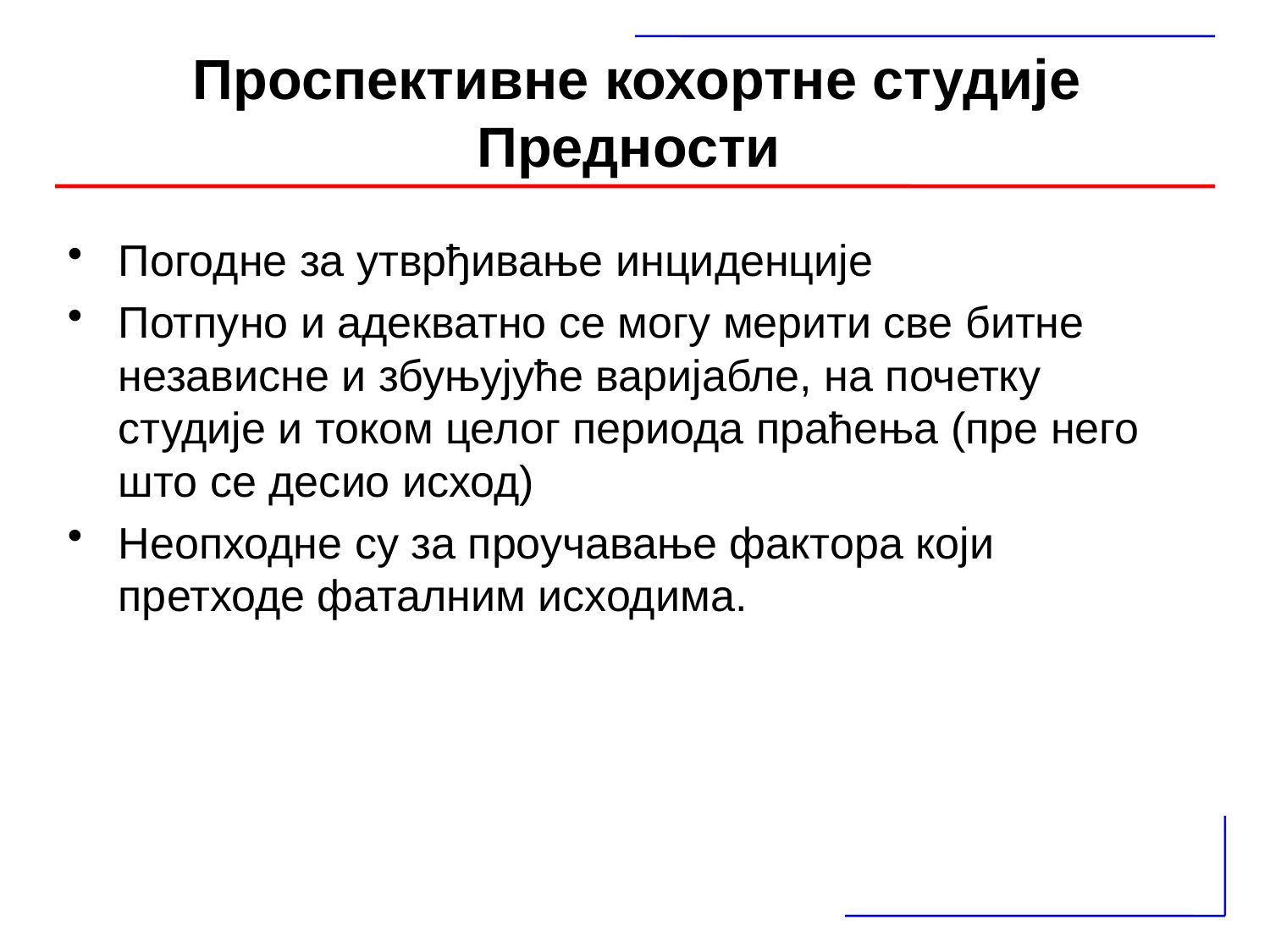

# Проспективне кохортне студије Предности
Погодне за утврђивање инциденције
Потпуно и адекватно се могу мерити све битне независне и збуњујуће варијабле, на почетку студије и током целог периода праћења (пре него што се десио исход)
Неопходне су за проучавање фактора који претходе фаталним исходима.